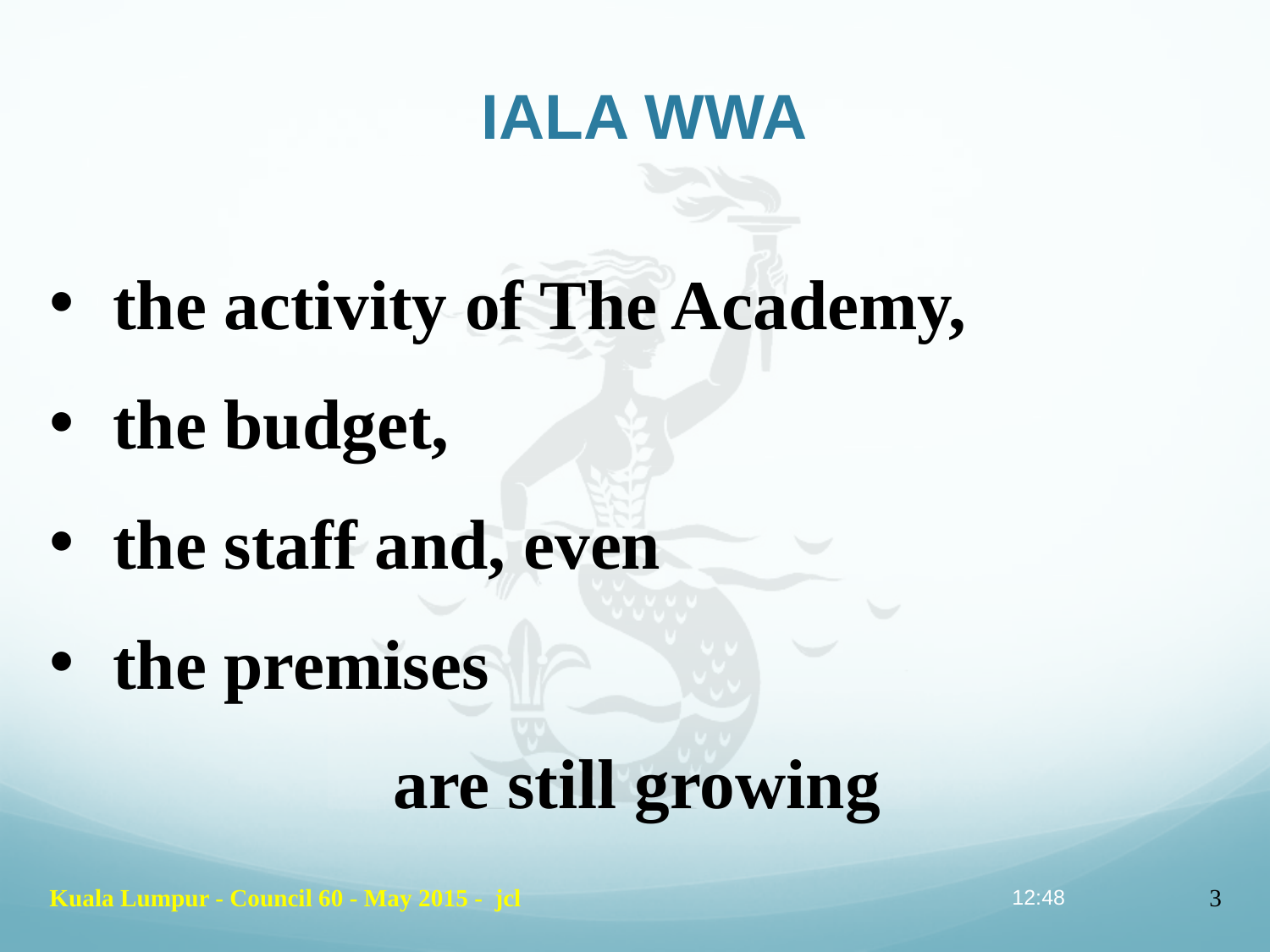

# IALA WWA

the activity of The Academy,
the budget,
the staff and, even
the premises
are still growing

Kuala Lumpur - Council 60 - May 2015 -  jcl
12:48
3